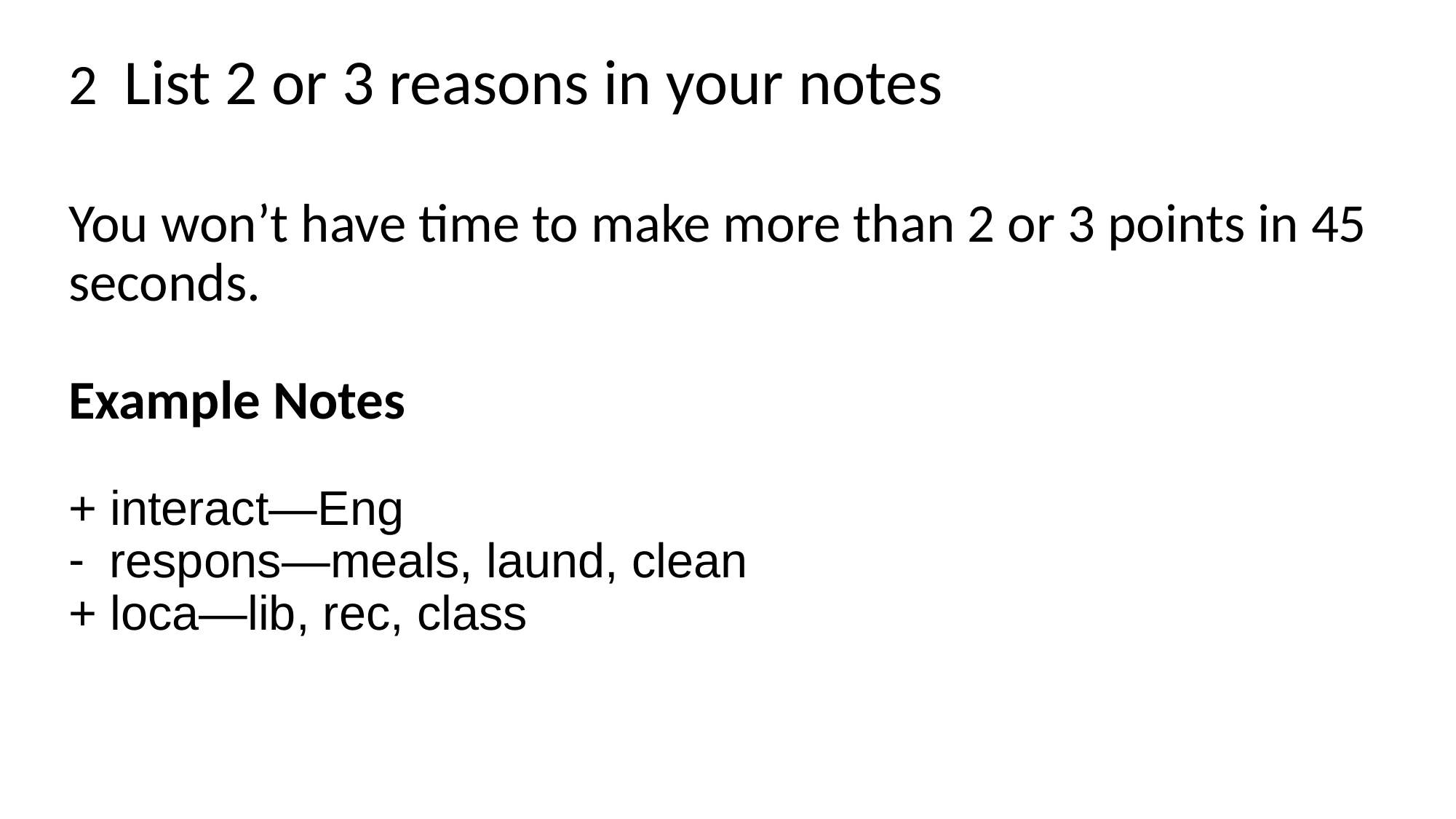

# 2  List 2 or 3 reasons in your notes

You won’t have time to make more than 2 or 3 points in 45 seconds.

Example Notes

+ interact—Eng
 respons—meals, laund, clean
+ loca—lib, rec, class